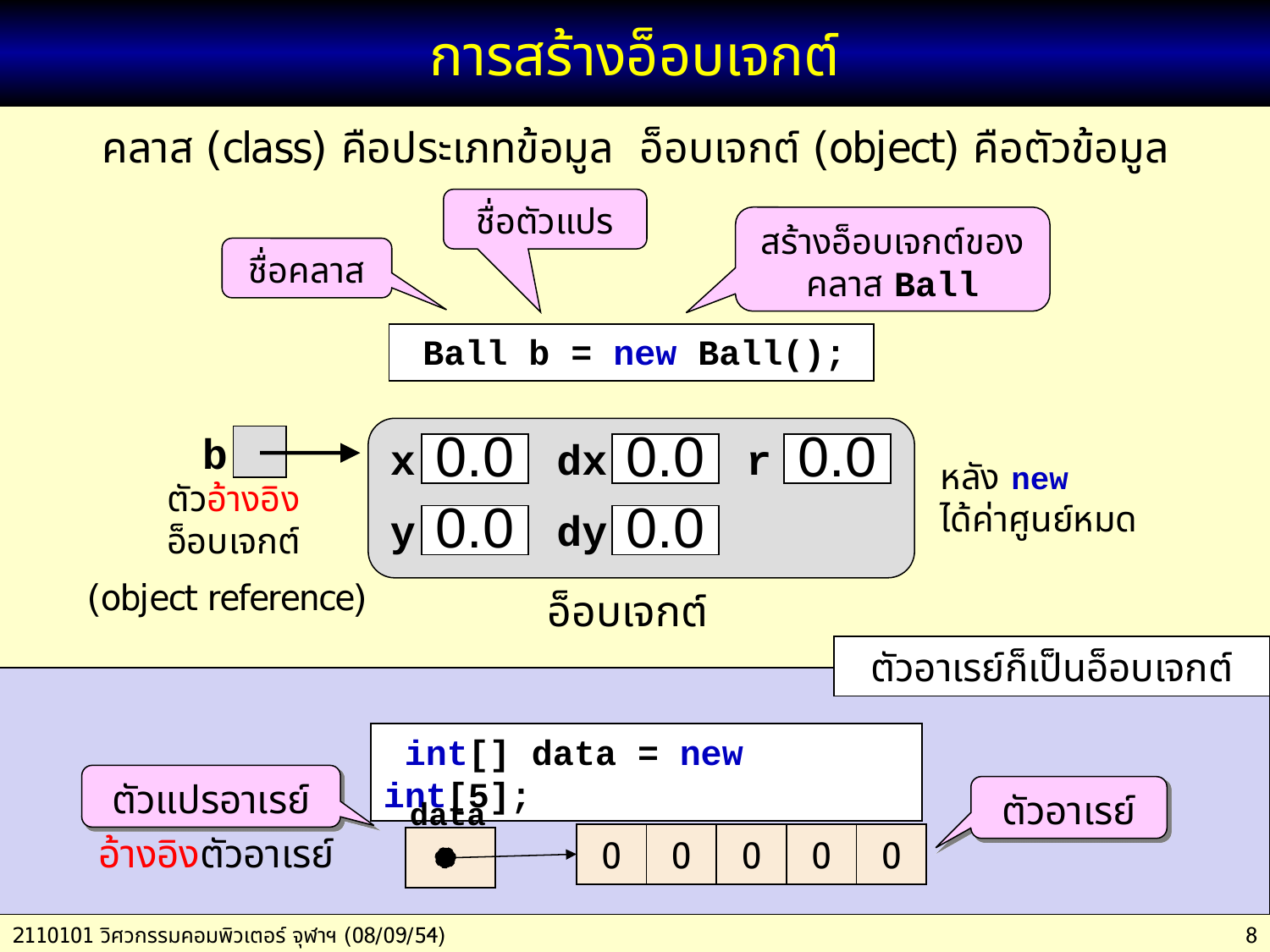

# การสร้างอ็อบเจกต์
คลาส (class) คือประเภทข้อมูล  อ็อบเจกต์ (object) คือตัวข้อมูล
ชื่อตัวแปร
สร้างอ็อบเจกต์ของคลาส Ball
ชื่อคลาส
 Ball b = new Ball();

x
dx
r
0.0
0.0
0.0
y
dy
0.0
0.0

b
หลัง new
ได้ค่าศูนย์หมด

ตัวอ้างอิง
อ็อบเจกต์
(object reference)
อ็อบเจกต์
ตัวอาเรย์ก็เป็นอ็อบเจกต์

 int[] data = new int[5];
ตัวแปรอาเรย์
ตัวอาเรย์
data

อ้างอิงตัวอาเรย์
0
0
0
0
0